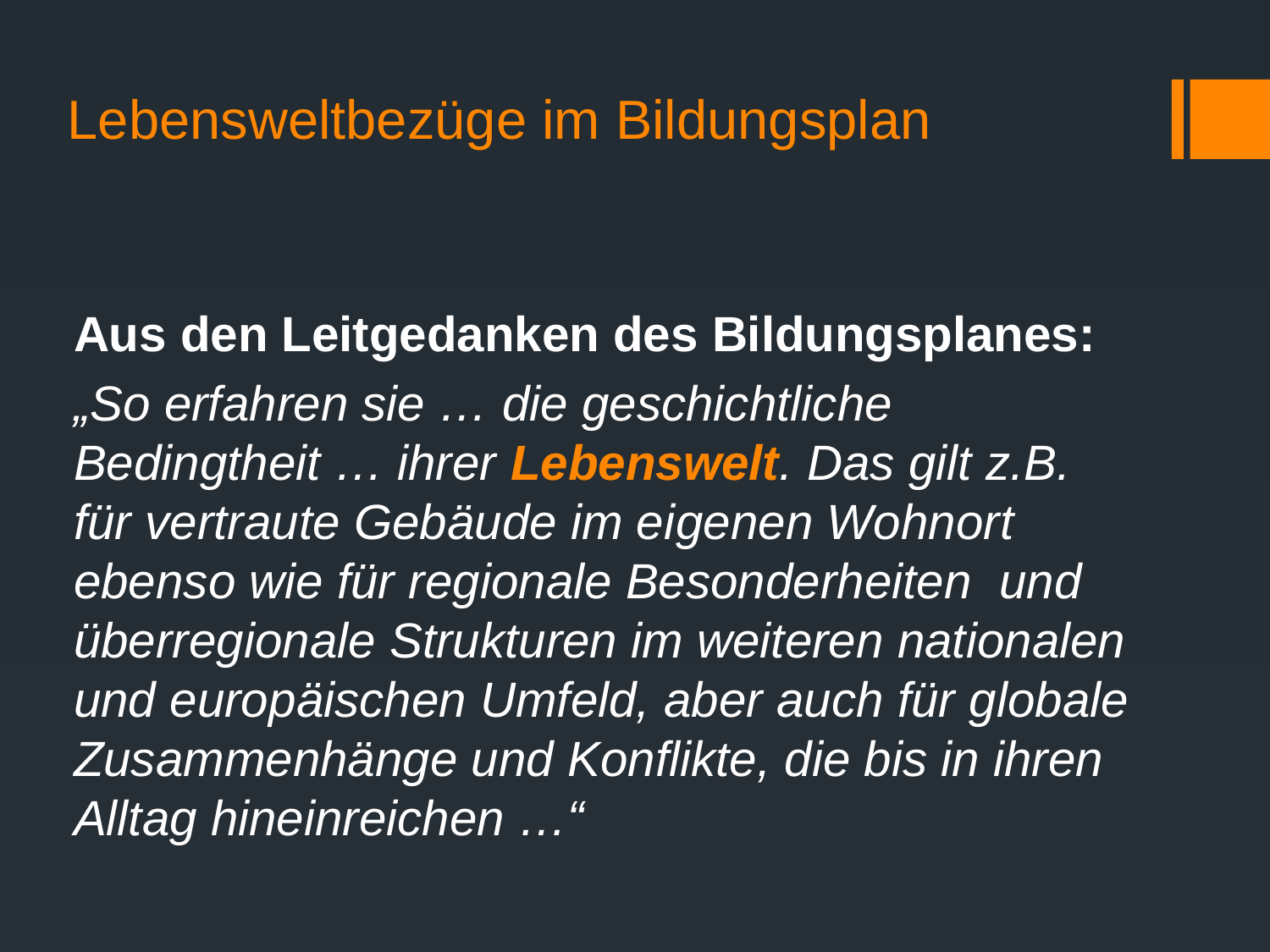

Lebensweltbezüge im Bildungsplan
Aus den Leitgedanken des Bildungsplanes:
„So erfahren sie … die geschichtliche Bedingtheit … ihrer Lebenswelt. Das gilt z.B. für vertraute Gebäude im ei­genen Wohnort ebenso wie für regionale Besonderheiten  und überregionale Strukturen im weiteren nationalen und europäischen Umfeld, aber auch für globale Zusammenhänge und Konflikte, die bis in ihren Alltag hineinreichen …“